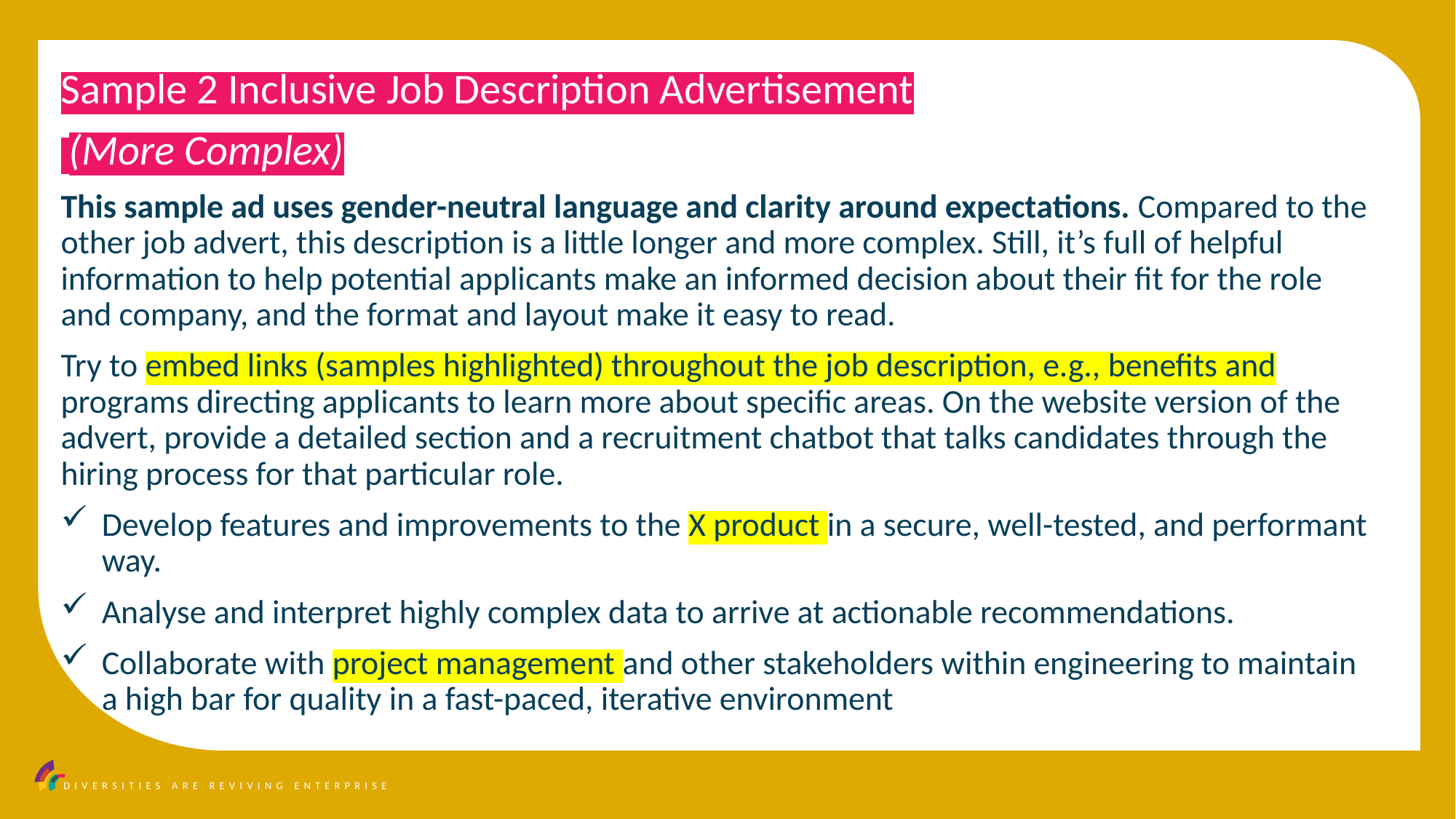

Sample 2 Inclusive Job Description Advertisement
 (More Complex)
This sample ad uses gender-neutral language and clarity around expectations. Compared to the other job advert, this description is a little longer and more complex. Still, it’s full of helpful information to help potential applicants make an informed decision about their fit for the role and company, and the format and layout make it easy to read.
Try to embed links (samples highlighted) throughout the job description, e.g., benefits and programs directing applicants to learn more about specific areas. On the website version of the advert, provide a detailed section and a recruitment chatbot that talks candidates through the hiring process for that particular role.
Develop features and improvements to the X product in a secure, well-tested, and performant way.
Analyse and interpret highly complex data to arrive at actionable recommendations.
Collaborate with project management and other stakeholders within engineering to maintain a high bar for quality in a fast-paced, iterative environment